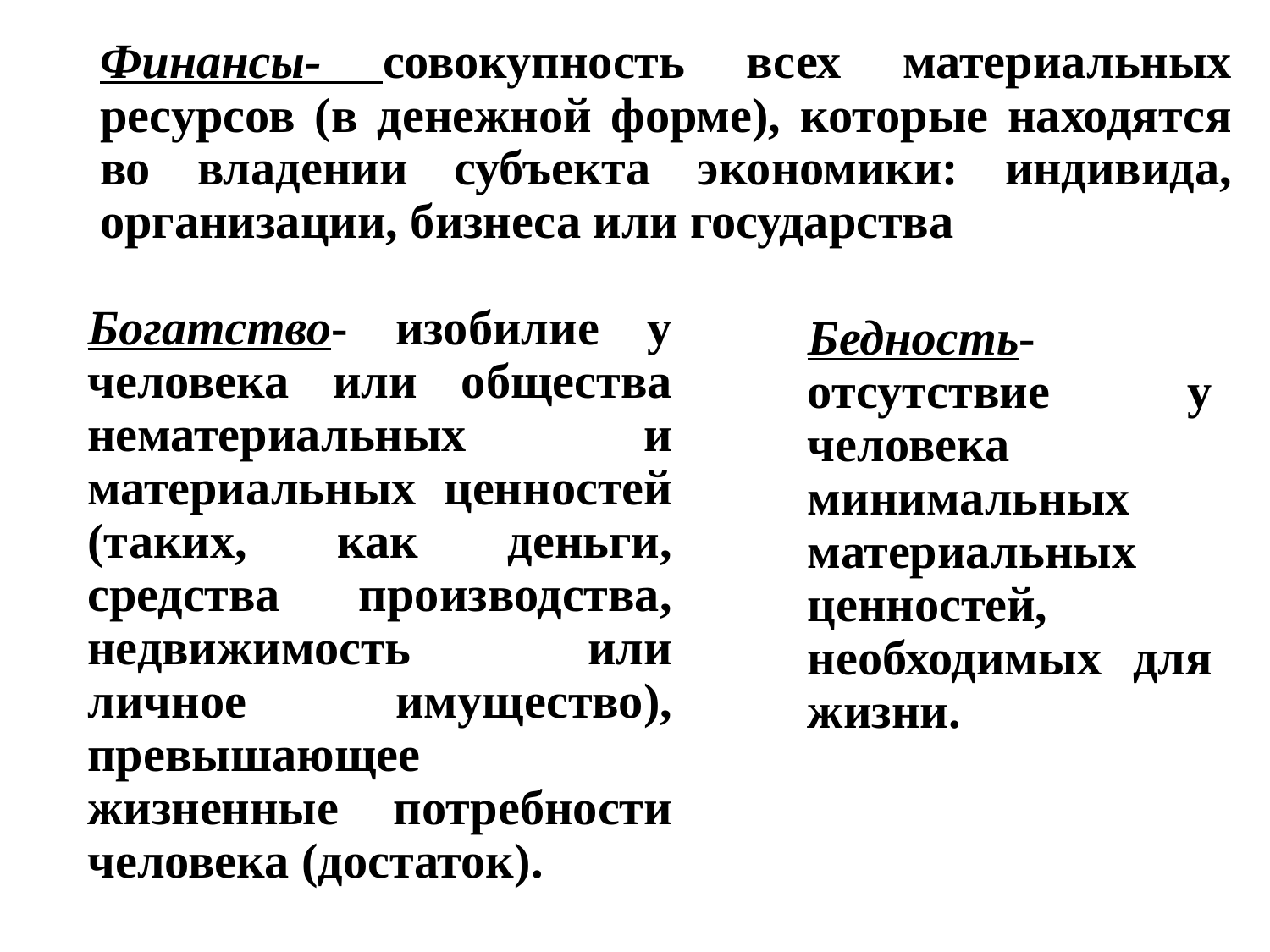

# Финансы- совокупность всех материальных ресурсов (в денежной форме), которые находятся во владении субъекта экономики: индивида, организации, бизнеса или государства
Богатство- изобилие у человека или общества нематериальных и материальных ценностей (таких, как деньги, средства производства, недвижимость или личное имущество), превышающее жизненные потребности человека (достаток).

Бедность- отсутствие у человека минимальных материальных ценностей, необходимых для жизни.